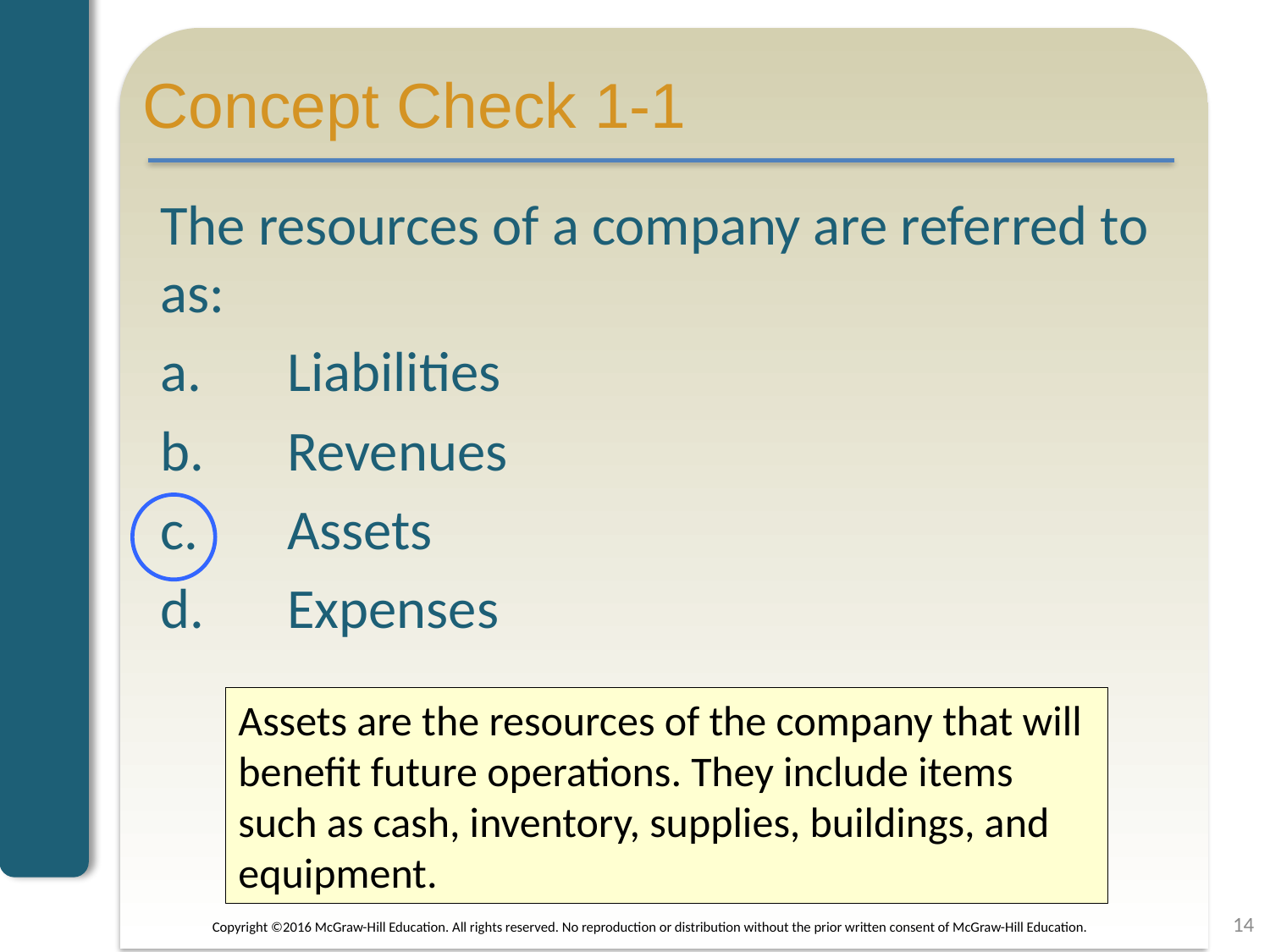

# Concept Check 1-1
The resources of a company are referred to as:
a.	Liabilities
b.	Revenues
c.	Assets
d.	Expenses

Assets are the resources of the company that will benefit future operations. They include items such as cash, inventory, supplies, buildings, and equipment.
14
Copyright ©2016 McGraw-Hill Education. All rights reserved. No reproduction or distribution without the prior written consent of McGraw-Hill Education.